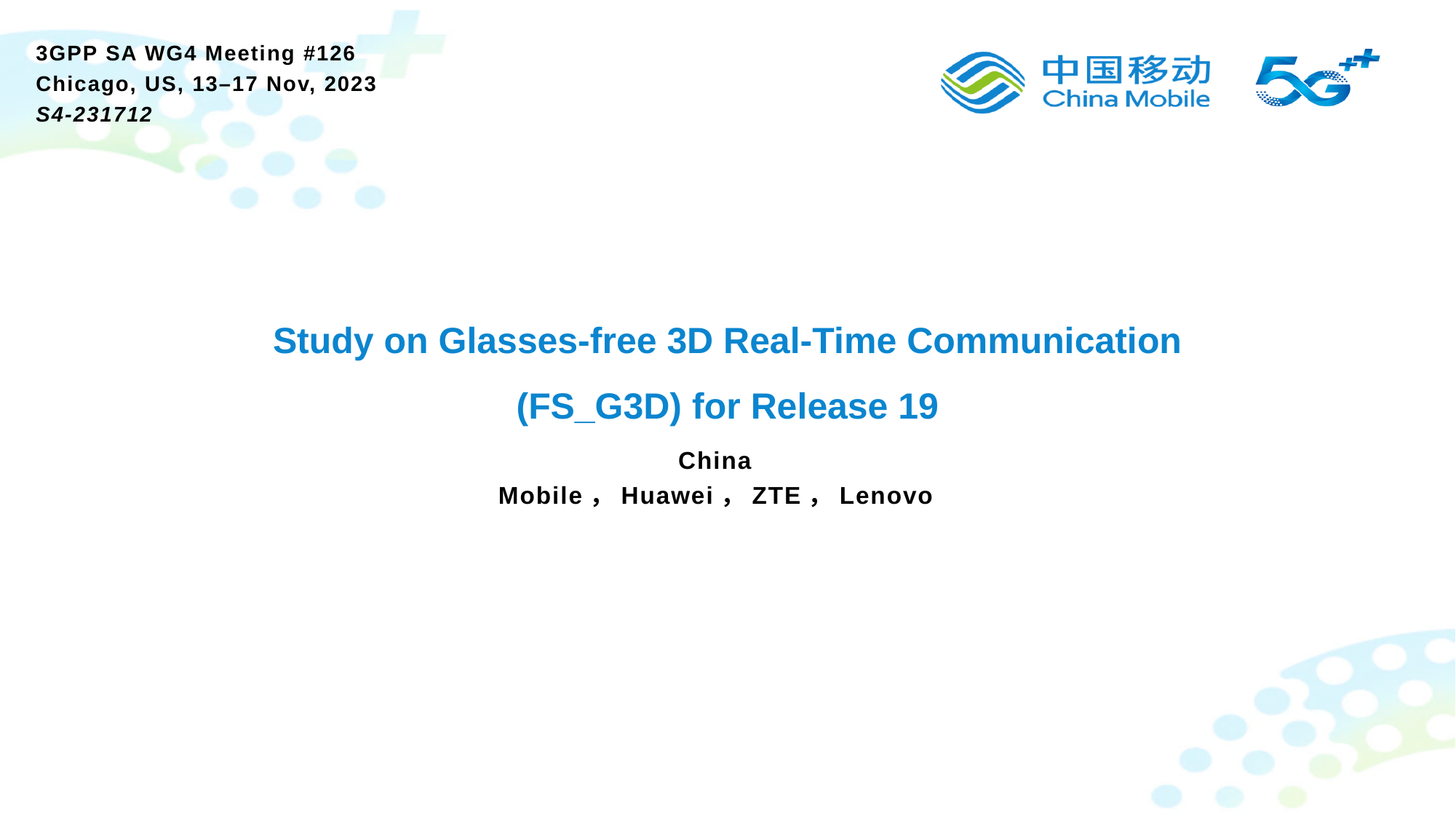

3GPP SA WG4 Meeting #126
Chicago, US, 13–17 Nov, 2023
S4-231712
Study on Glasses-free 3D Real-Time Communication (FS_G3D) for Release 19

China Mobile，Huawei，ZTE，Lenovo